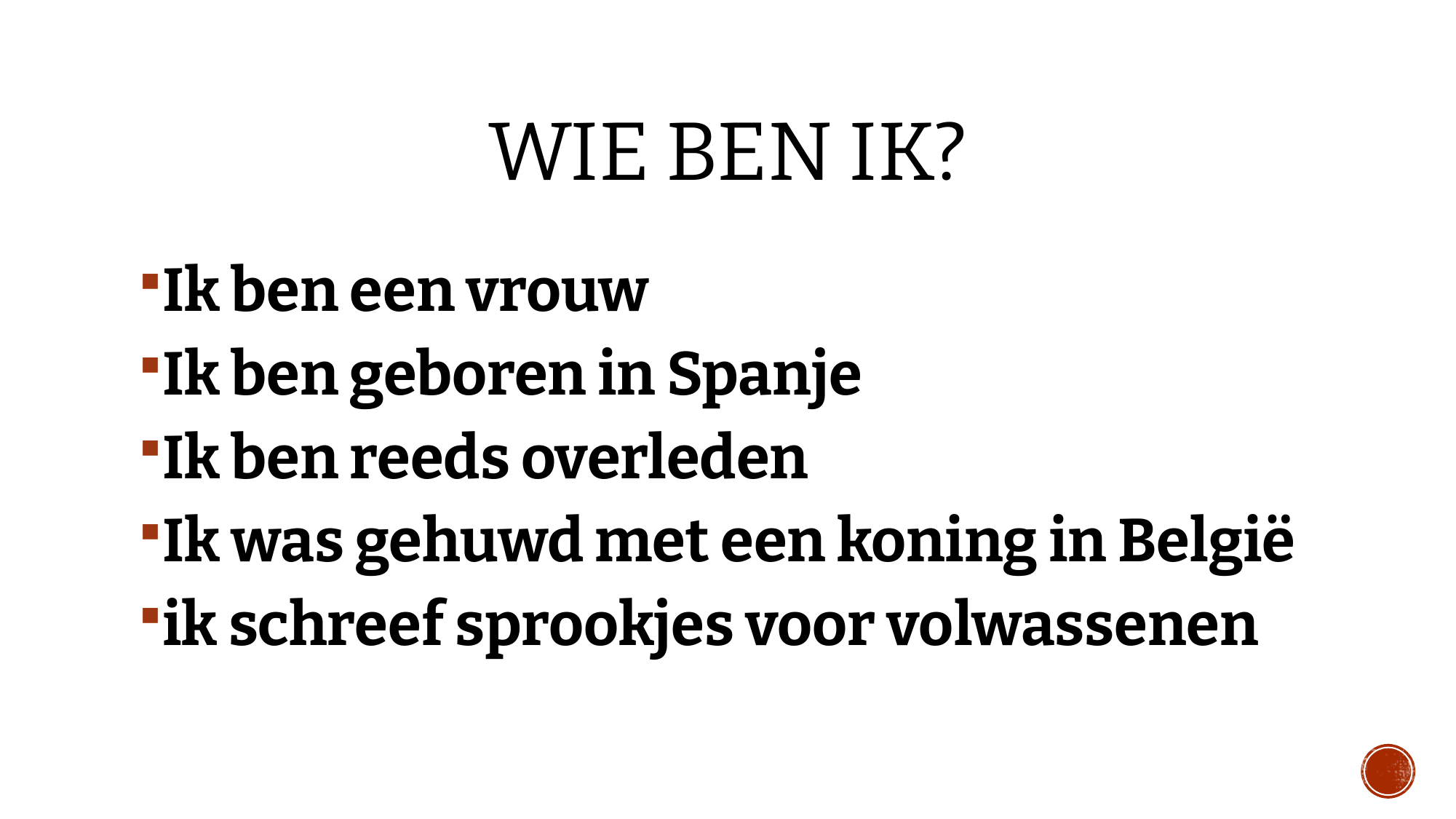

# Wie ben ik?
Ik ben een vrouw
Ik ben geboren in Spanje
Ik ben reeds overleden
Ik was gehuwd met een koning in België
ik schreef sprookjes voor volwassenen